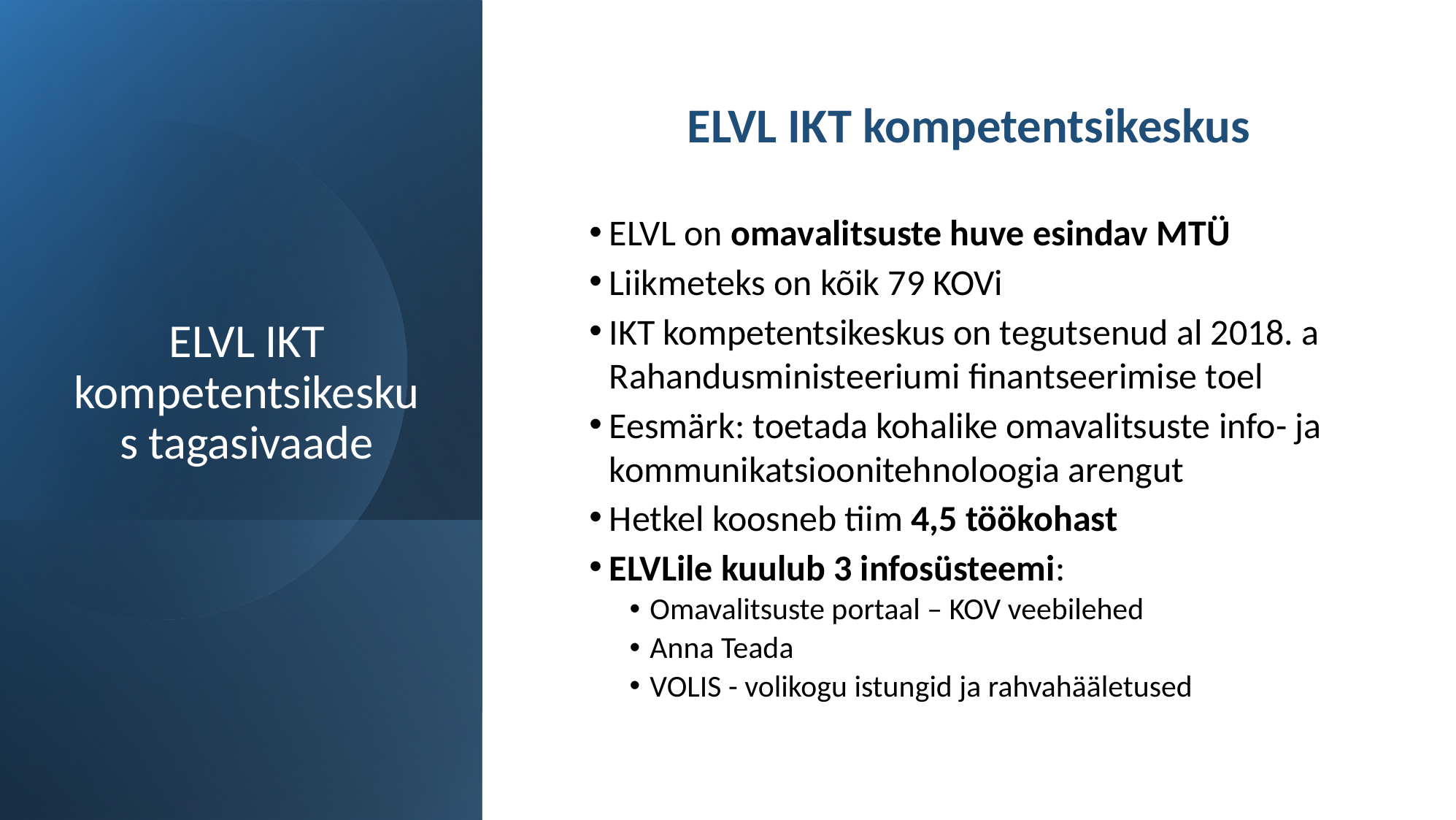

ELVL IKT kompetentsikeskus

ELVL on omavalitsuste huve esindav MTÜ
Liikmeteks on kõik 79 KOVi
IKT kompetentsikeskus on tegutsenud al 2018. a  Rahandusministeeriumi finantseerimise toel
Eesmärk: toetada kohalike omavalitsuste info- ja kommunikatsioonitehnoloogia arengut
Hetkel koosneb tiim 4,5 töökohast
ELVLile kuulub 3 infosüsteemi:
Omavalitsuste portaal – KOV veebilehed
Anna Teada
VOLIS - volikogu istungid ja rahvahääletused

# ELVL IKT kompetentsikeskus tagasivaade